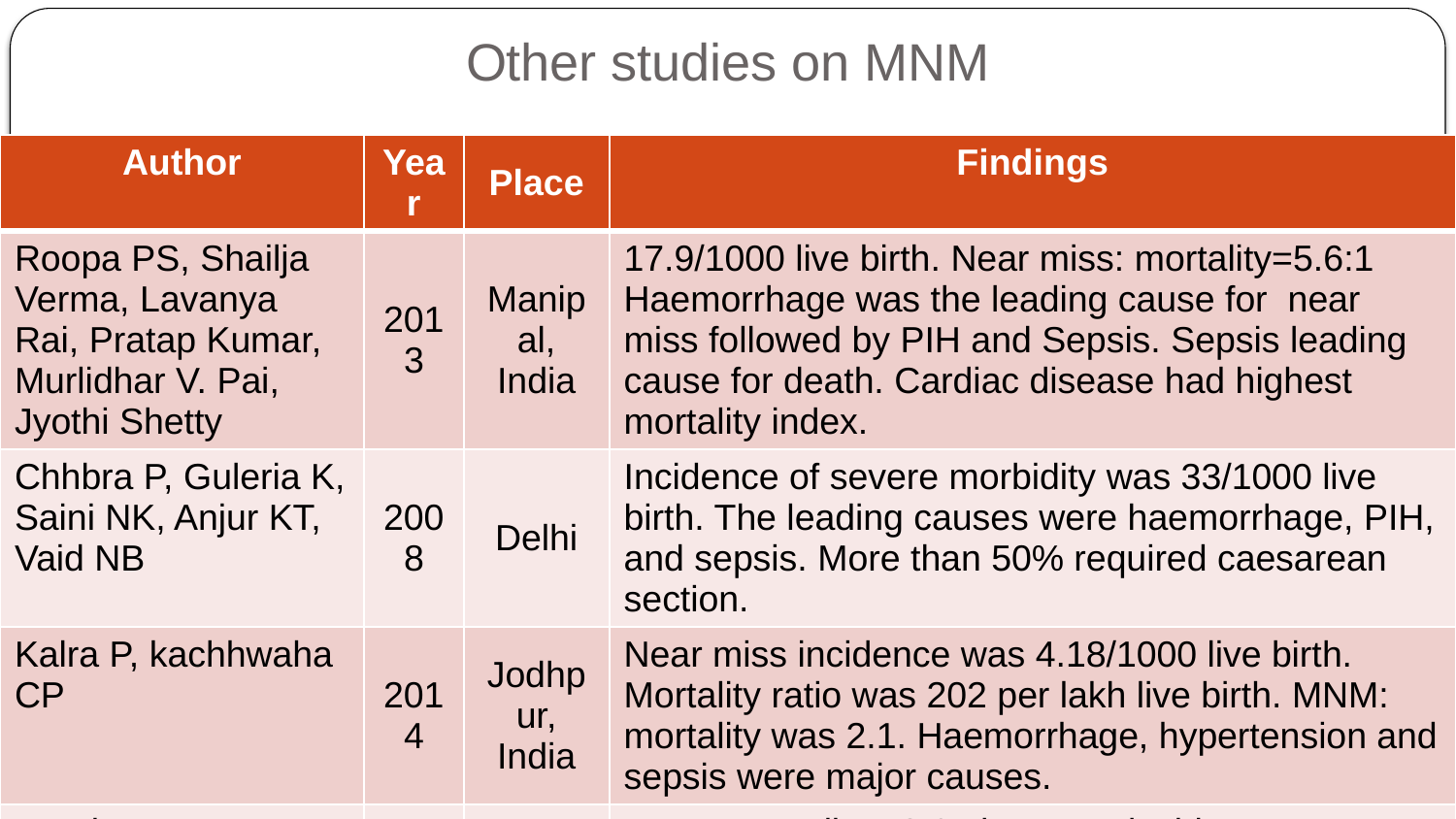

# Other studies on MNM
| Author | Year | Place | Findings |
| --- | --- | --- | --- |
| Roopa PS, Shailja Verma, Lavanya Rai, Pratap Kumar, Murlidhar V. Pai, Jyothi Shetty | 2013 | Manipal, India | 17.9/1000 live birth. Near miss: mortality=5.6:1 Haemorrhage was the leading cause for near miss followed by PIH and Sepsis. Sepsis leading cause for death. Cardiac disease had highest mortality index. |
| Chhbra P, Guleria K, Saini NK, Anjur KT, Vaid NB | 2008 | Delhi | Incidence of severe morbidity was 33/1000 live birth. The leading causes were haemorrhage, PIH, and sepsis. More than 50% required caesarean section. |
| Kalra P, kachhwaha CP | 2014 | Jodhpur, India | Near miss incidence was 4.18/1000 live birth. Mortality ratio was 202 per lakh live birth. MNM: mortality was 2.1. Haemorrhage, hypertension and sepsis were major causes. |
| Pandey A, Das V, Agarwal A, Agarwal S, Misra D, Jaiswal N | 2014 | India | MNM: mortality= 2.6. the MNM incidence was roughly 12%. Haemorrhage and hypertensive disorders of pregnancy were leading cause of MNM and maternal deaths. |